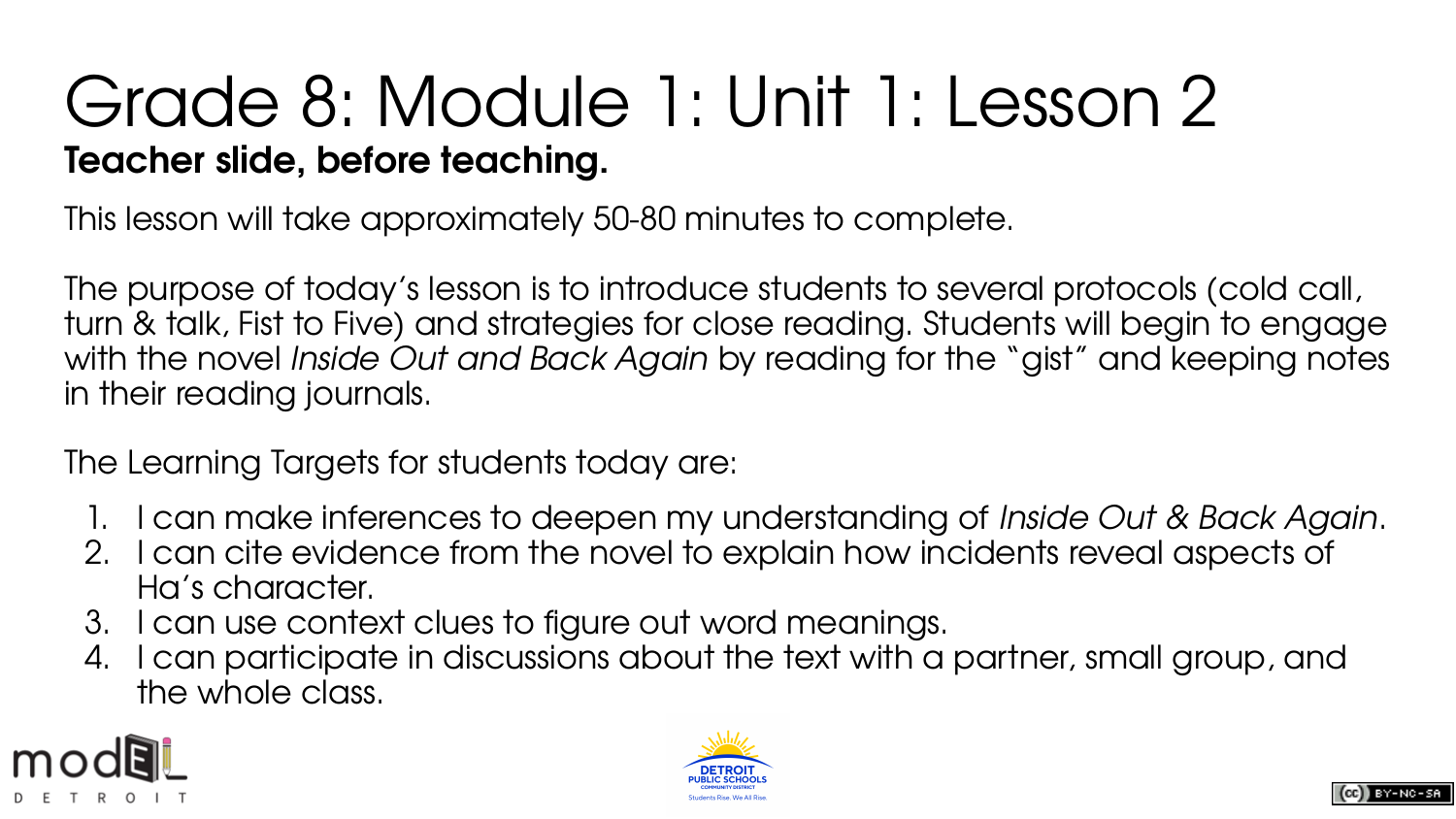

# Grade 8: Module 1: Unit 1: Lesson 2
Teacher slide, before teaching.
This lesson will take approximately 50-80 minutes to complete.

The purpose of today’s lesson is to introduce students to several protocols (cold call, turn & talk, Fist to Five) and strategies for close reading. Students will begin to engage with the novel Inside Out and Back Again by reading for the “gist” and keeping notes in their reading journals.
The Learning Targets for students today are:
I can make inferences to deepen my understanding of Inside Out & Back Again.
I can cite evidence from the novel to explain how incidents reveal aspects of Ha’s character.
I can use context clues to figure out word meanings.
I can participate in discussions about the text with a partner, small group, and the whole class.